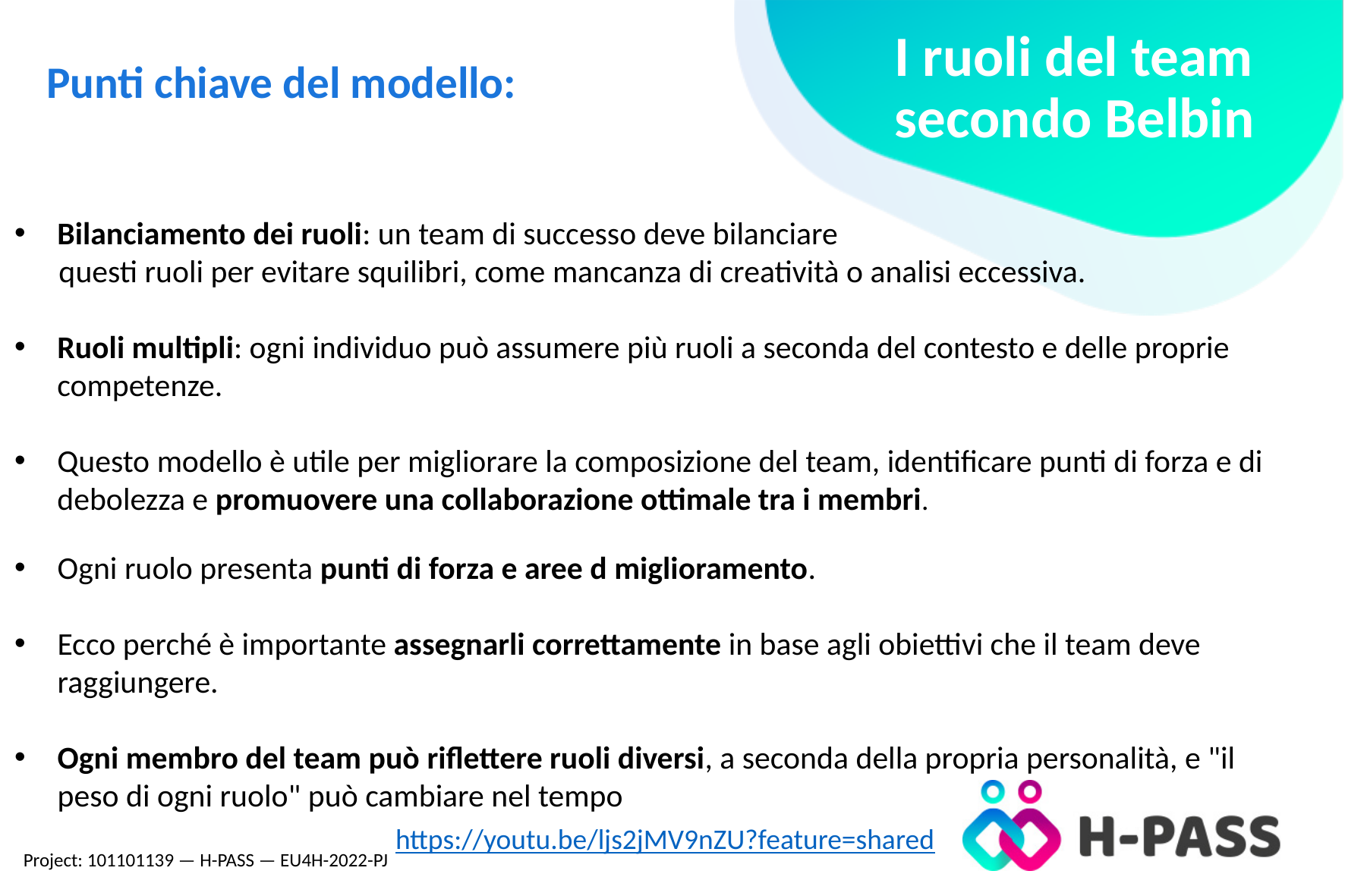

Punti chiave del modello:
# I ruoli del team secondo Belbin

Bilanciamento dei ruoli: un team di successo deve bilanciare
questi ruoli per evitare squilibri, come mancanza di creatività o analisi eccessiva.

Ruoli multipli: ogni individuo può assumere più ruoli a seconda del contesto e delle proprie competenze.

Questo modello è utile per migliorare la composizione del team, identificare punti di forza e di debolezza e promuovere una collaborazione ottimale tra i membri.
Ogni ruolo presenta punti di forza e aree d miglioramento.

Ecco perché è importante assegnarli correttamente in base agli obiettivi che il team deve raggiungere.

Ogni membro del team può riflettere ruoli diversi, a seconda della propria personalità, e "il peso di ogni ruolo" può cambiare nel tempo
https://youtu.be/ljs2jMV9nZU?feature=shared
Project: 101101139 — H-PASS — EU4H-2022-PJ